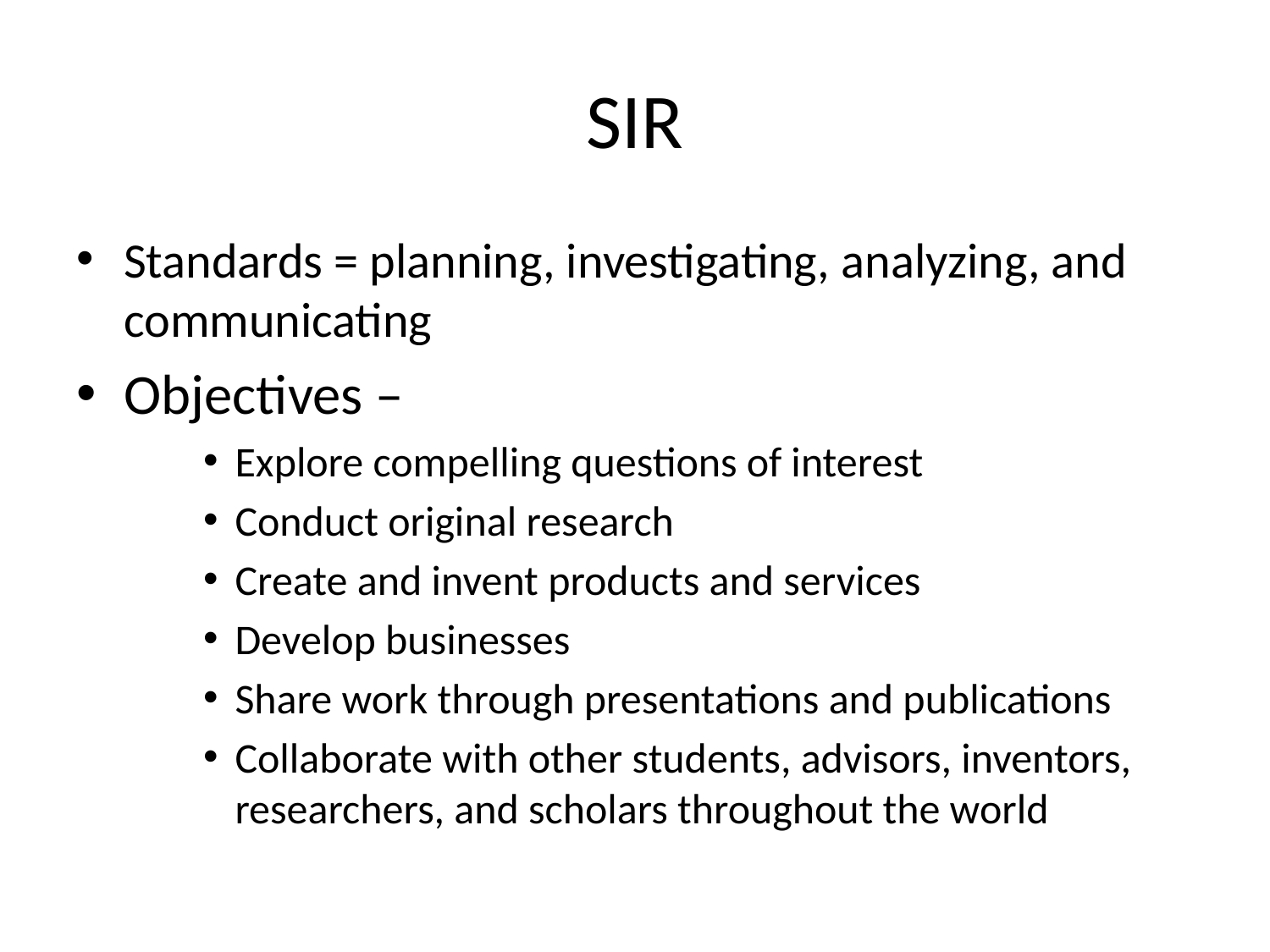

# SIR
Standards = planning, investigating, analyzing, and communicating
Objectives –
Explore compelling questions of interest
Conduct original research
Create and invent products and services
Develop businesses
Share work through presentations and publications
Collaborate with other students, advisors, inventors, researchers, and scholars throughout the world